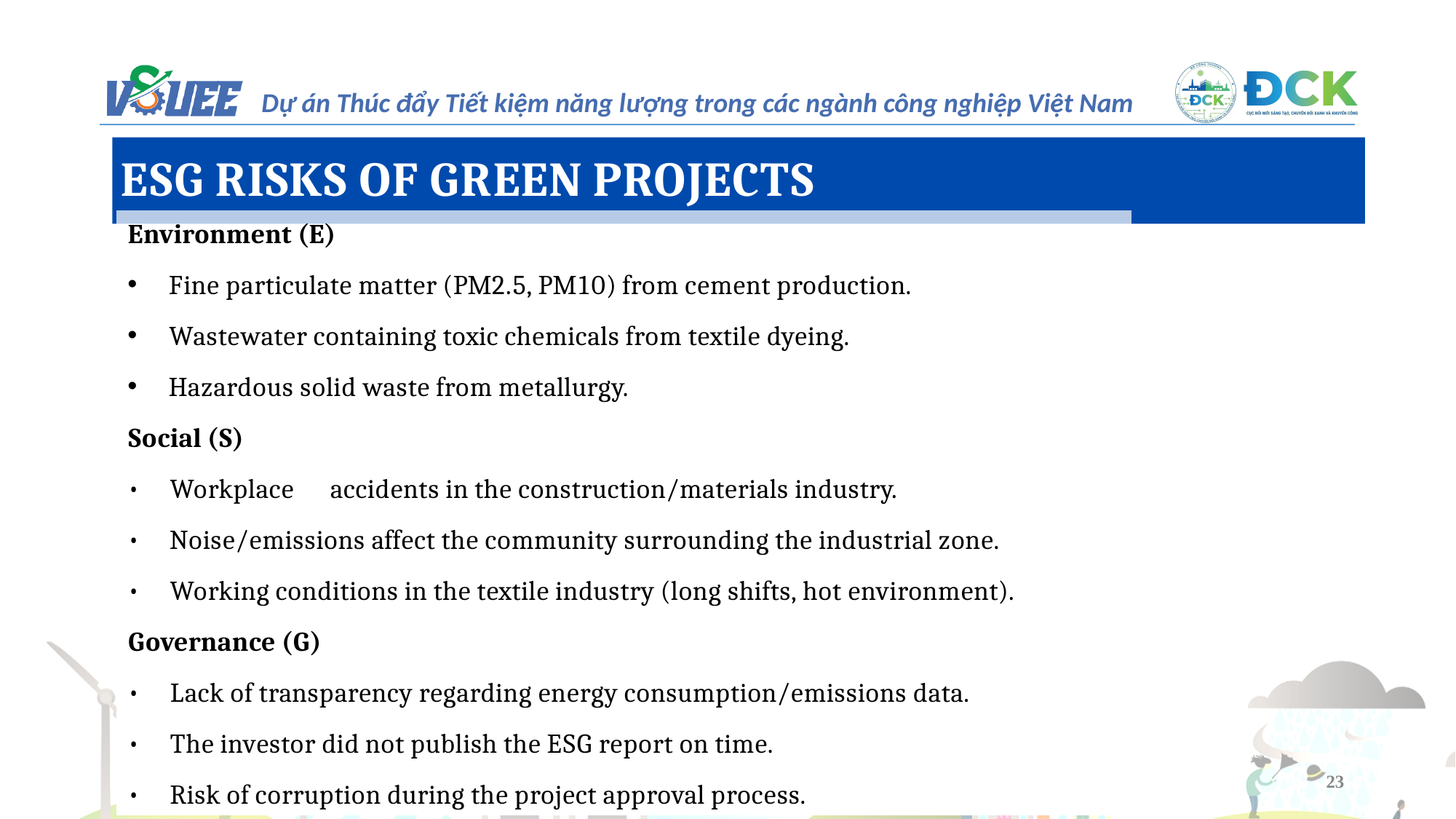

ESG RISKS OF GREEN PROJECTS
Environment (E)
Fine particulate matter (PM2.5, PM10) from cement production.
Wastewater containing toxic chemicals from textile dyeing.
Hazardous solid waste from metallurgy.
Social (S)
     Workplace      accidents in the construction/materials industry.
     Noise/emissions affect the community surrounding the industrial zone.
     Working conditions in the textile industry (long shifts, hot environment).
Governance (G)
     Lack of transparency regarding energy consumption/emissions data.
     The investor did not publish the ESG report on time.
     Risk of corruption during the project approval process.
23